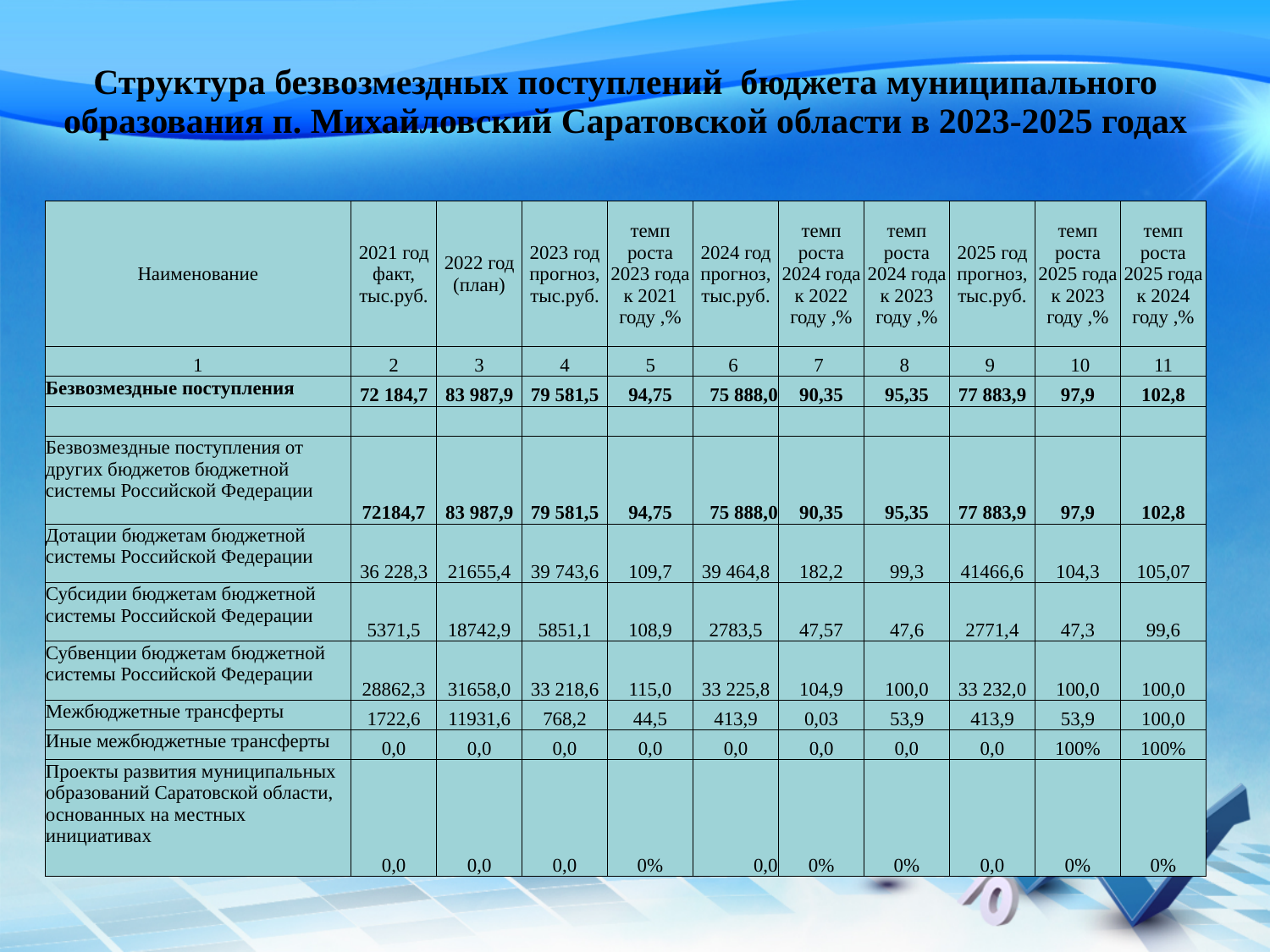

| Структура безвозмездных поступлений бюджета муниципального образования п. Михайловский Саратовской области в 2023-2025 годах |  |  |  |  |  |  |  |  |  |  |
| --- | --- | --- | --- | --- | --- | --- | --- | --- | --- | --- |
|  |  |  |  |  |  |  |  |  |  |  |
| Наименование | 2021 год факт, тыс.руб. | 2022 год (план) | 2023 год прогноз, тыс.руб. | темп роста 2023 года к 2021 году ,% | 2024 год прогноз, тыс.руб. | темп роста 2024 года к 2022 году ,% | темп роста 2024 года к 2023 году ,% | 2025 год прогноз, тыс.руб. | темп роста 2025 года к 2023 году ,% | темп роста 2025 года к 2024 году ,% |
| 1 | 2 | 3 | 4 | 5 | 6 | 7 | 8 | 9 | 10 | 11 |
| Безвозмездные поступления | 72 184,7 | 83 987,9 | 79 581,5 | 94,75 | 75 888,0 | 90,35 | 95,35 | 77 883,9 | 97,9 | 102,8 |
|  |  |  |  |  |  |  |  |  |  |  |
| Безвозмездные поступления от других бюджетов бюджетной системы Российской Федерации | 72184,7 | 83 987,9 | 79 581,5 | 94,75 | 75 888,0 | 90,35 | 95,35 | 77 883,9 | 97,9 | 102,8 |
| Дотации бюджетам бюджетной системы Российской Федерации | 36 228,3 | 21655,4 | 39 743,6 | 109,7 | 39 464,8 | 182,2 | 99,3 | 41466,6 | 104,3 | 105,07 |
| Субсидии бюджетам бюджетной системы Российской Федерации | 5371,5 | 18742,9 | 5851,1 | 108,9 | 2783,5 | 47,57 | 47,6 | 2771,4 | 47,3 | 99,6 |
| Субвенции бюджетам бюджетной системы Российской Федерации | 28862,3 | 31658,0 | 33 218,6 | 115,0 | 33 225,8 | 104,9 | 100,0 | 33 232,0 | 100,0 | 100,0 |
| Межбюджетные трансферты | 1722,6 | 11931,6 | 768,2 | 44,5 | 413,9 | 0,03 | 53,9 | 413,9 | 53,9 | 100,0 |
| Иные межбюджетные трансферты | 0,0 | 0,0 | 0,0 | 0,0 | 0,0 | 0,0 | 0,0 | 0,0 | 100% | 100% |
| Проекты развития муниципальных образований Саратовской области, основанных на местных инициативах | 0,0 | 0,0 | 0,0 | 0% | 0,0 | 0% | 0% | 0,0 | 0% | 0% |